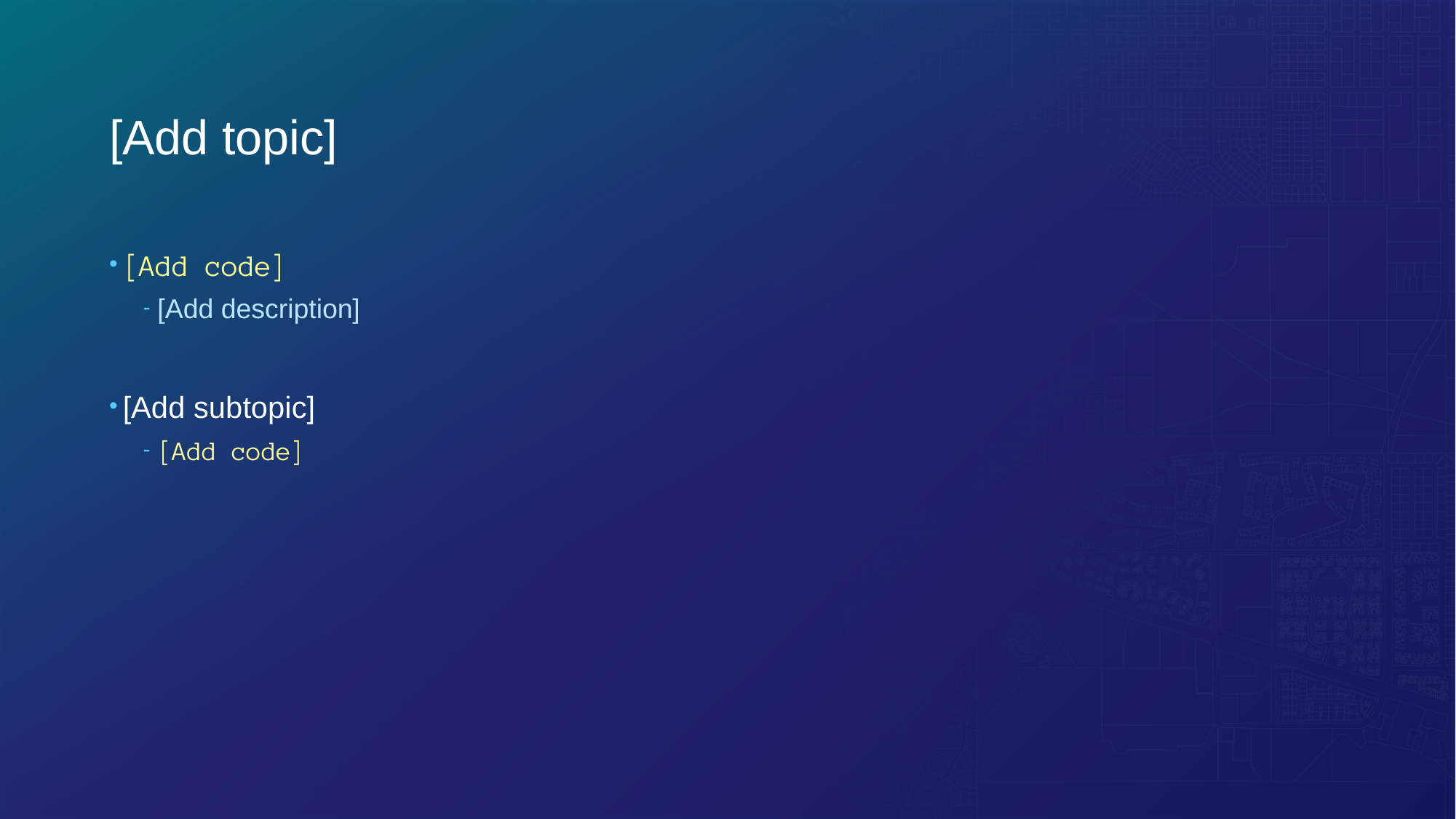

# [Add topic]

[Add code]
[Add description]

[Add subtopic]
[Add code]